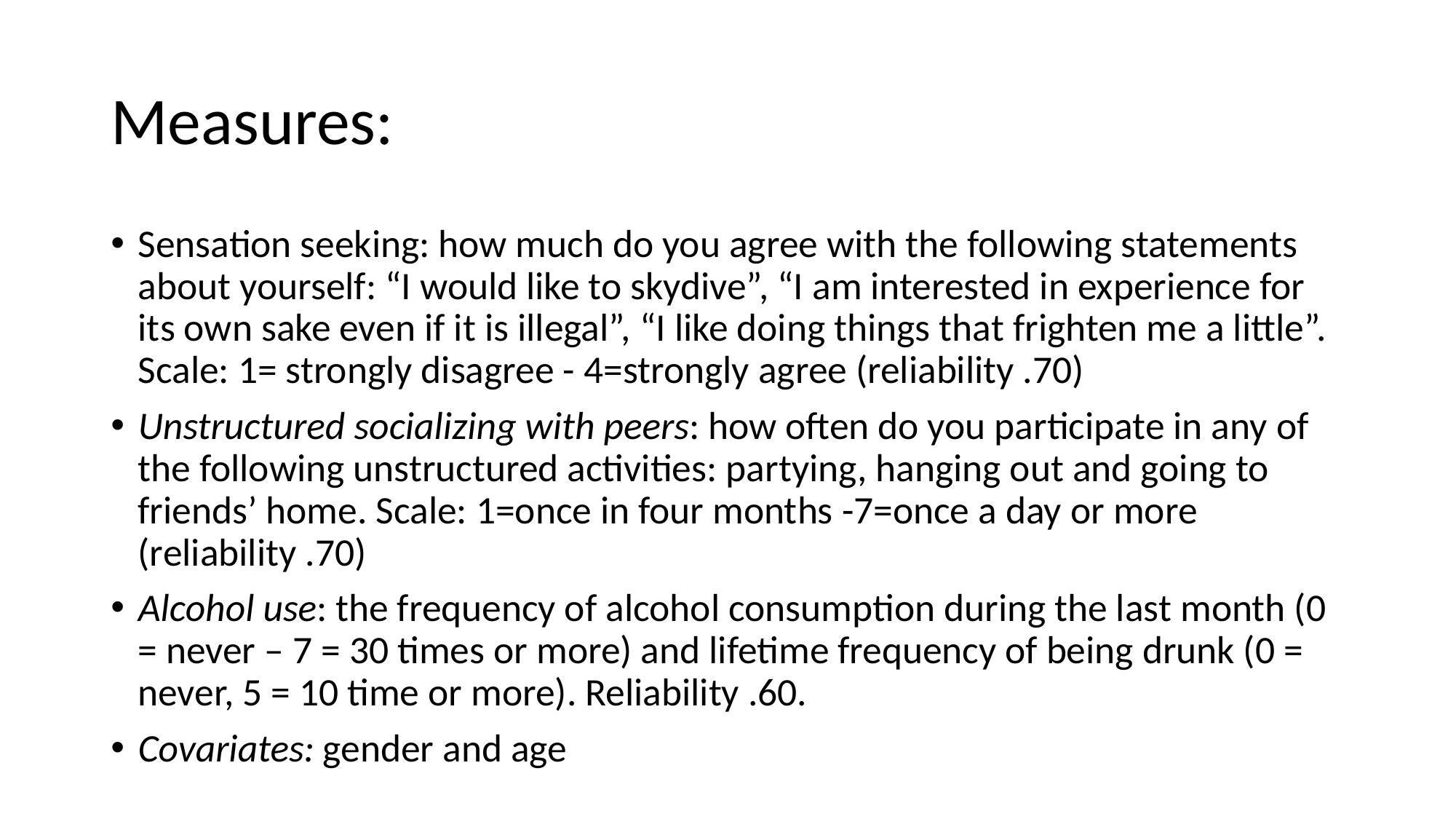

# Measures:
Sensation seeking: how much do you agree with the following statements about yourself: “I would like to skydive”, “I am interested in experience for its own sake even if it is illegal”, “I like doing things that frighten me a little”. Scale: 1= strongly disagree - 4=strongly agree (reliability .70)
Unstructured socializing with peers: how often do you participate in any of the following unstructured activities: partying, hanging out and going to friends’ home. Scale: 1=once in four months -7=once a day or more (reliability .70)
Alcohol use: the frequency of alcohol consumption during the last month (0 = never – 7 = 30 times or more) and lifetime frequency of being drunk (0 = never, 5 = 10 time or more). Reliability .60.
Covariates: gender and age